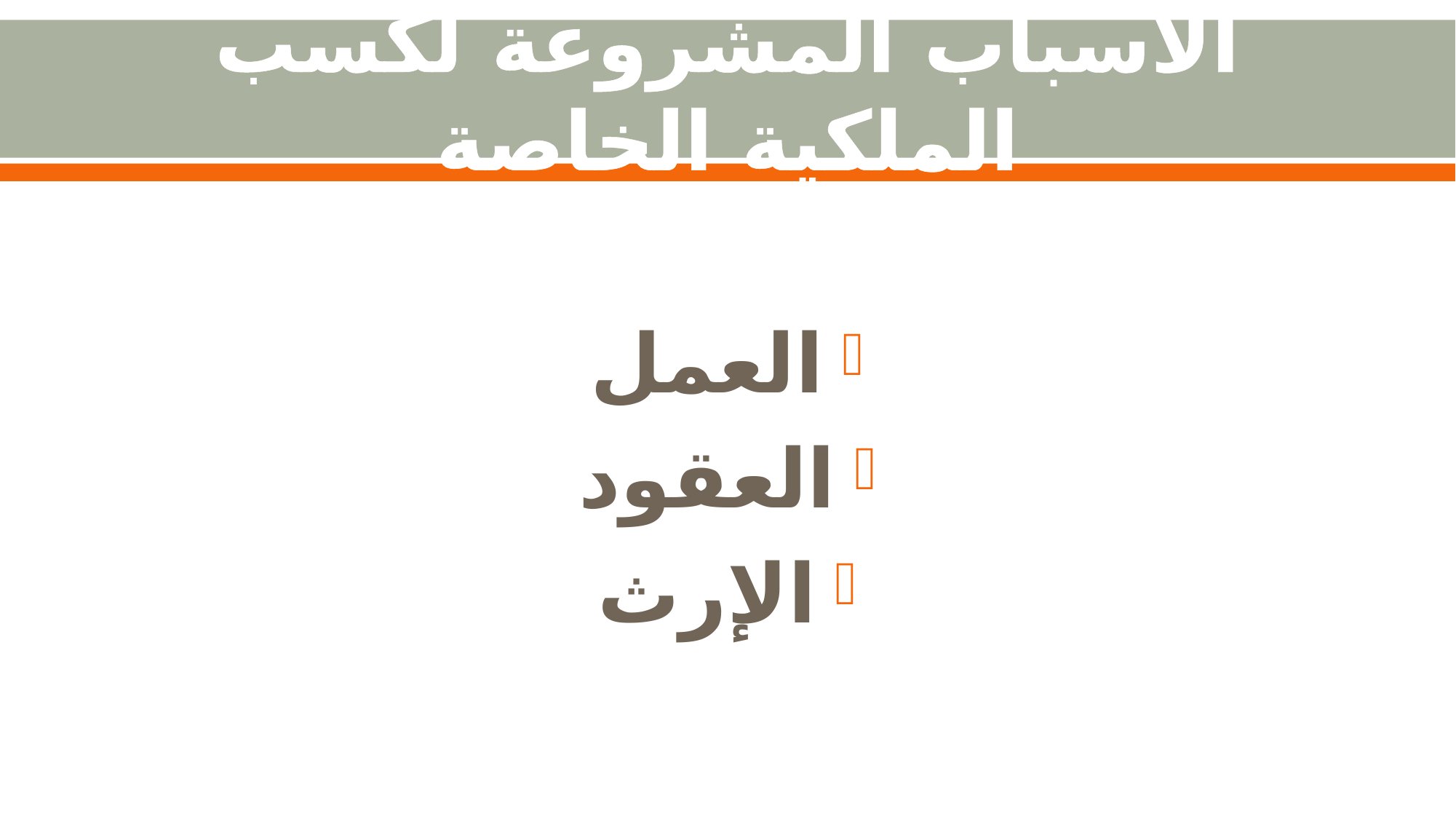

# الأسباب المشروعة لكسب الملكية الخاصة

العمل
العقود
الإرث